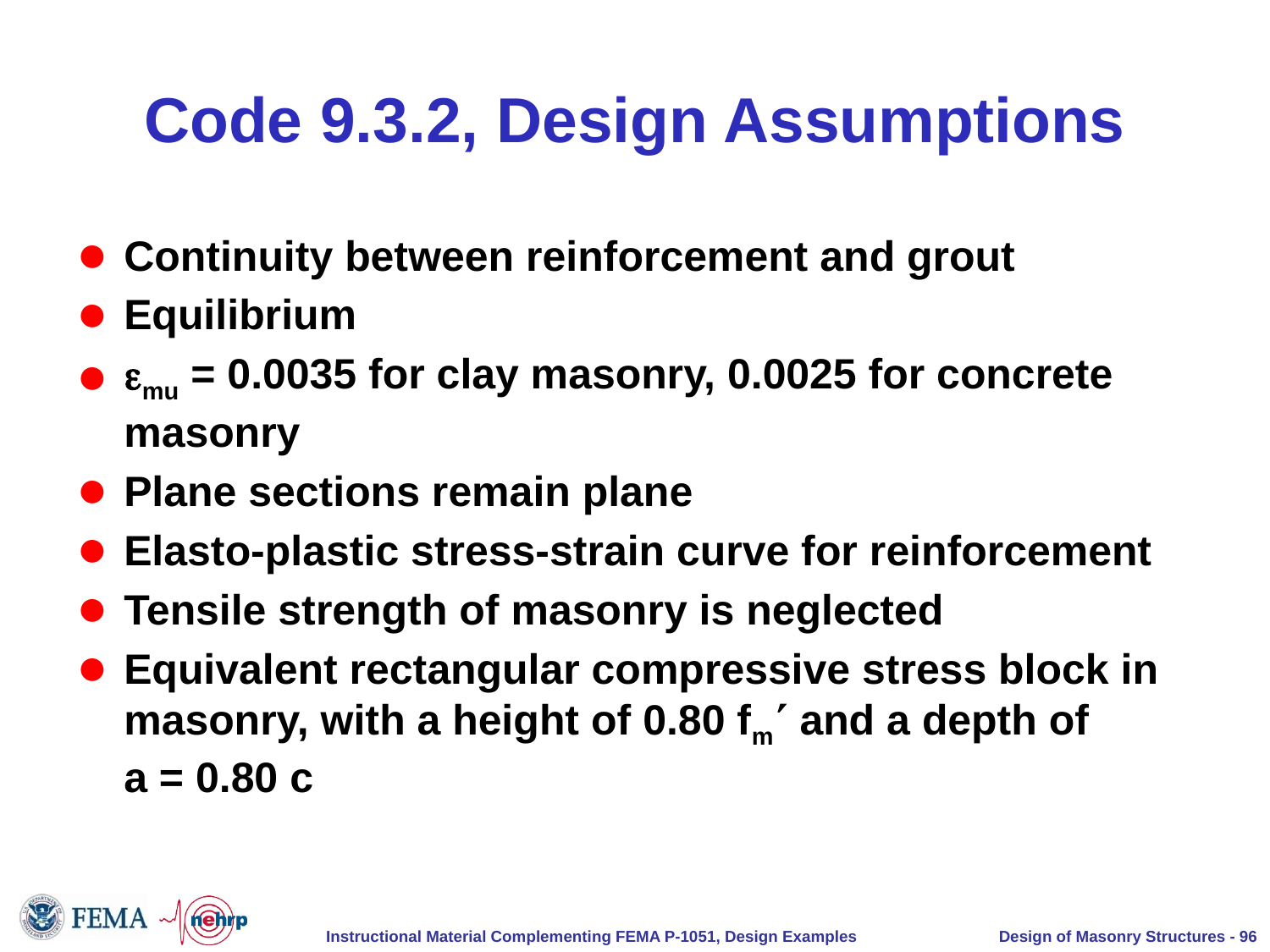

# Code 9.3.2, Design Assumptions
Continuity between reinforcement and grout
Equilibrium
εmu = 0.0035 for clay masonry, 0.0025 for concrete masonry
Plane sections remain plane
Elasto-plastic stress-strain curve for reinforcement
Tensile strength of masonry is neglected
Equivalent rectangular compressive stress block in masonry, with a height of 0.80 fm′ and a depth of          a = 0.80 c
Design of Masonry Structures - 96
Instructional Material Complementing FEMA P-1051, Design Examples